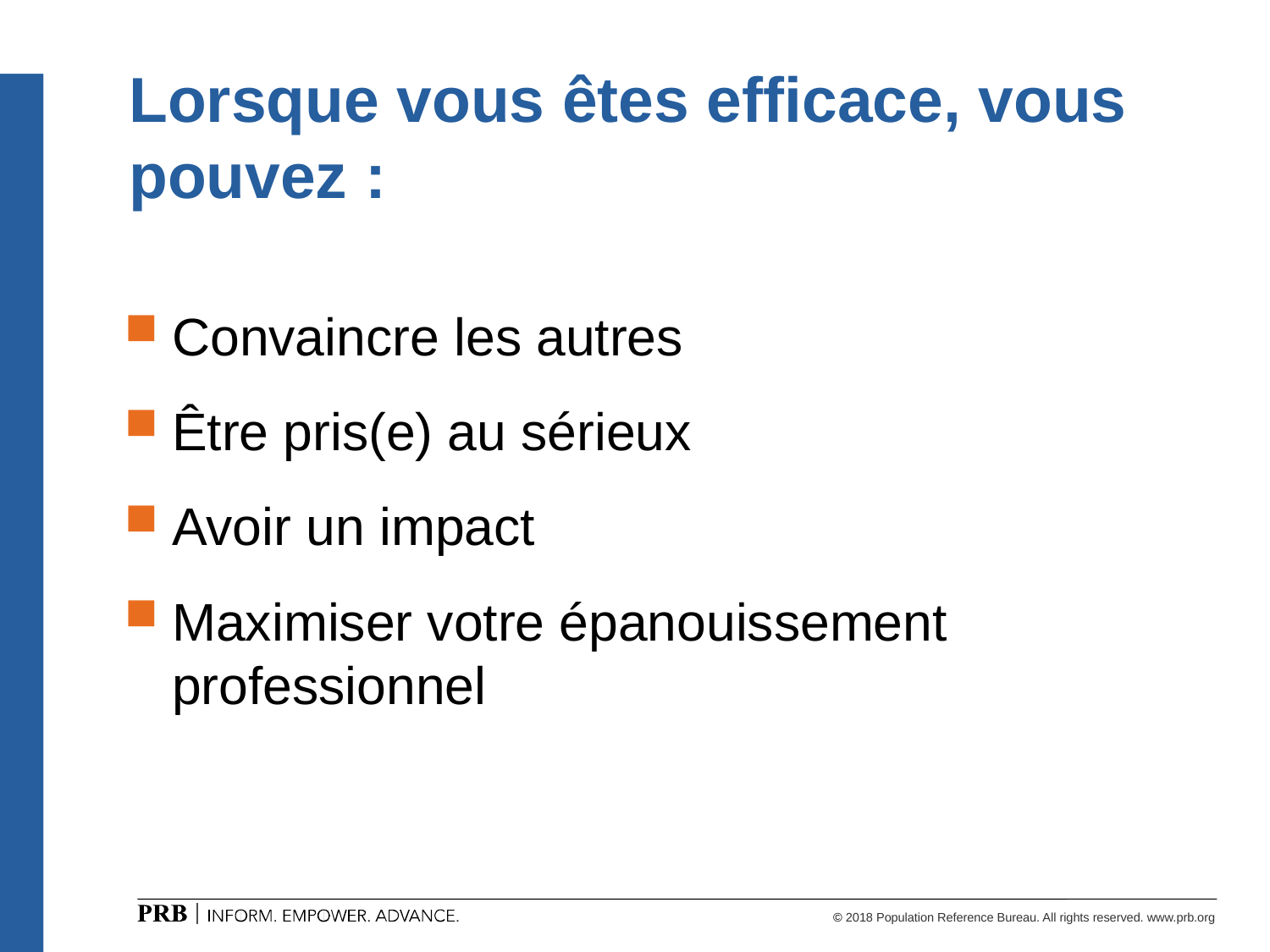

# Lorsque vous êtes efficace, vous pouvez :

Convaincre les autres
Être pris(e) au sérieux
Avoir un impact
Maximiser votre épanouissement professionnel